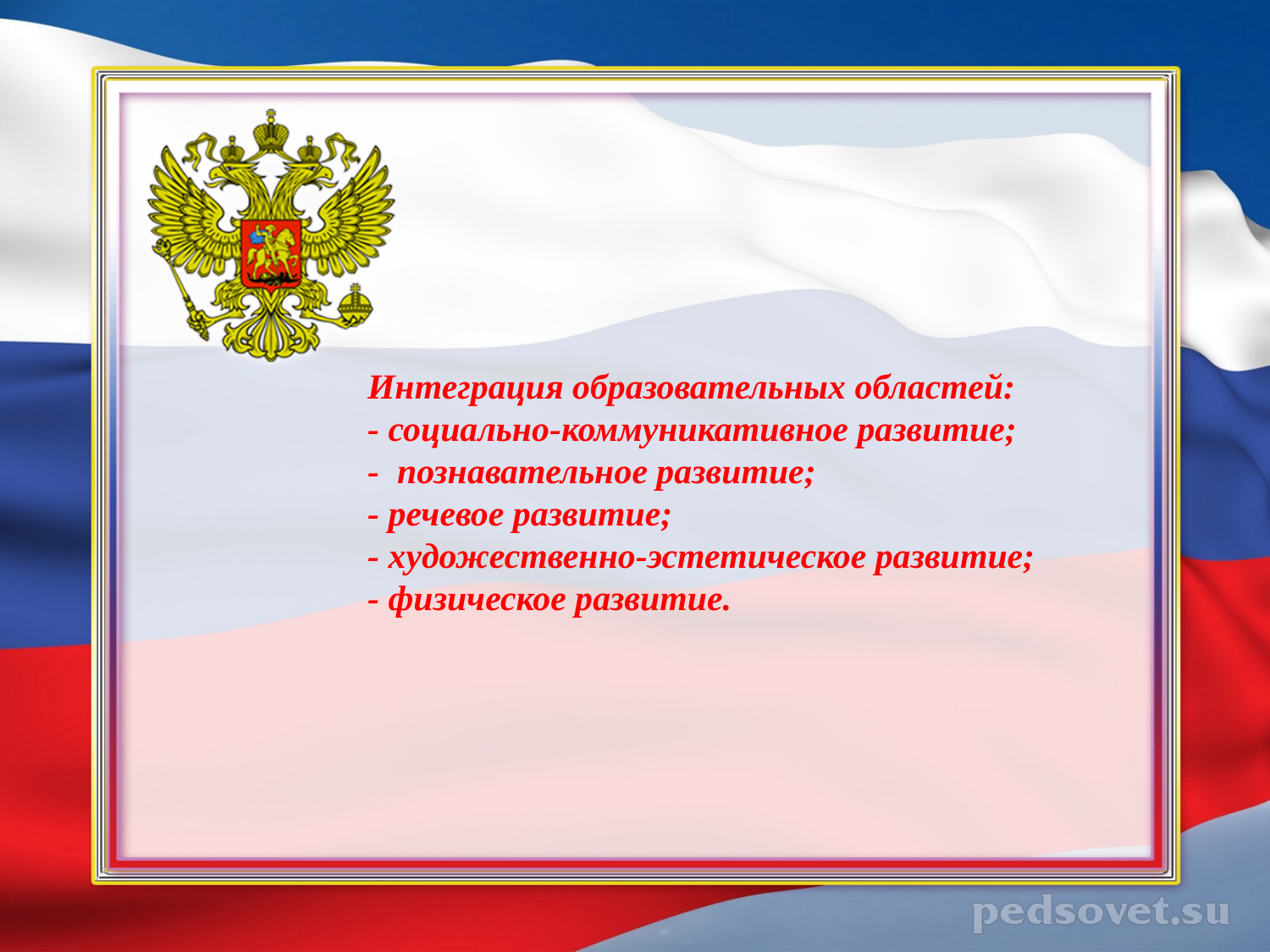

Интеграция образовательных областей:
- социально-коммуникативное развитие;
-  познавательное развитие;
- речевое развитие;
- художественно-эстетическое развитие;
- физическое развитие.